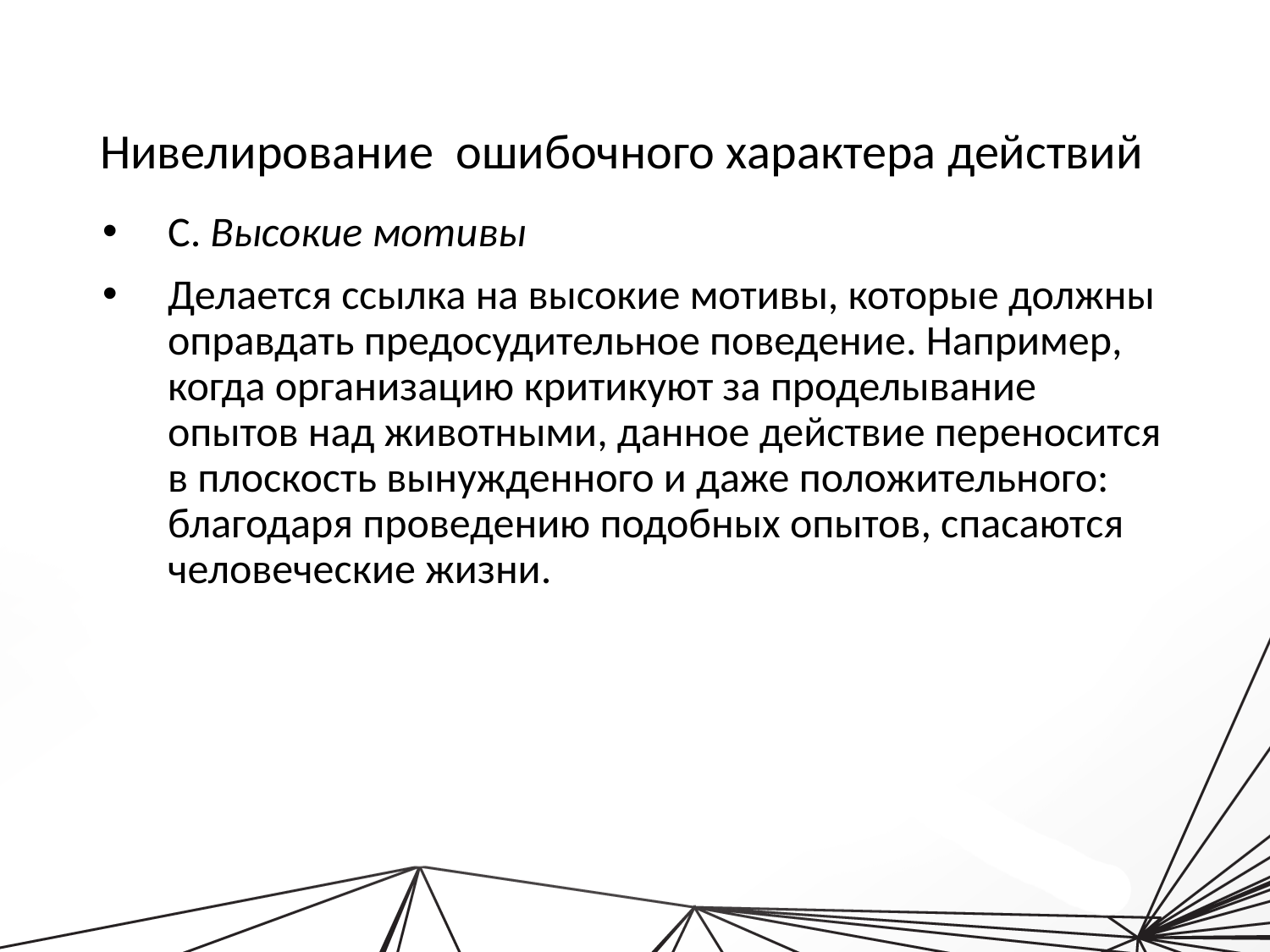

Нивелирование  ошибочного характера действий
C. Высокие мотивы
Делается ссылка на высокие мотивы, которые должны оправдать предосудительное поведение. Например, когда организацию критикуют за проделывание опытов над животными, данное действие переносится в плоскость вынужденного и даже положительного: благодаря проведению подобных опытов, спасаются человеческие жизни.